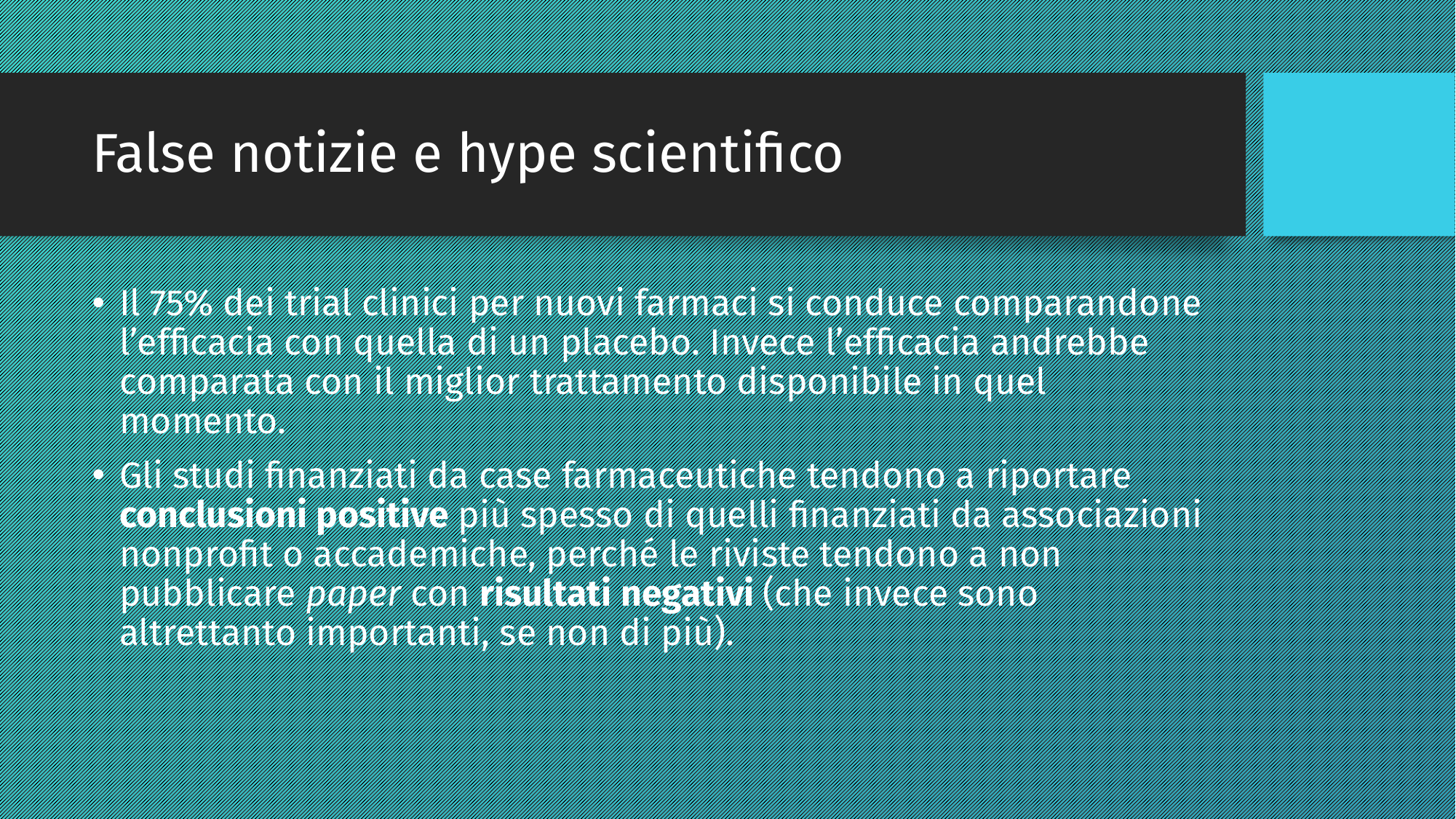

# False notizie e hype scientifico
Il 75% dei trial clinici per nuovi farmaci si conduce comparandone l’efficacia con quella di un placebo. Invece l’efficacia andrebbe comparata con il miglior trattamento disponibile in quel momento.
Gli studi finanziati da case farmaceutiche tendono a riportare conclusioni positive più spesso di quelli finanziati da associazioni nonprofit o accademiche, perché le riviste tendono a non pubblicare paper con risultati negativi (che invece sono altrettanto importanti, se non di più).